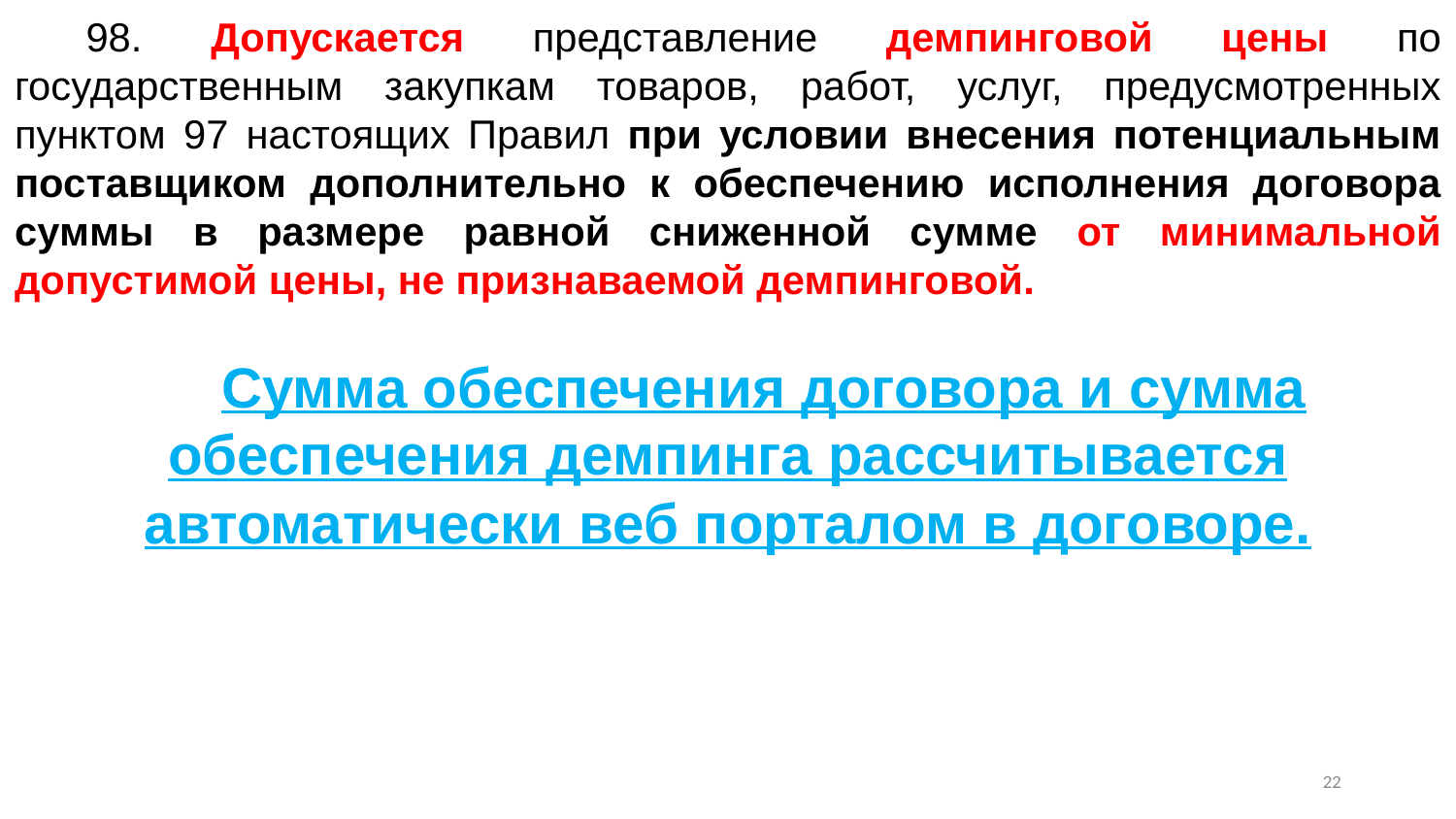

98. Допускается представление демпинговой цены по государственным закупкам товаров, работ, услуг, предусмотренных пунктом 97 настоящих Правил при условии внесения потенциальным поставщиком дополнительно к обеспечению исполнения договора суммы в размере равной сниженной сумме от минимальной допустимой цены, не признаваемой демпинговой.

Сумма обеспечения договора и сумма обеспечения демпинга рассчитывается автоматически веб порталом в договоре.

22